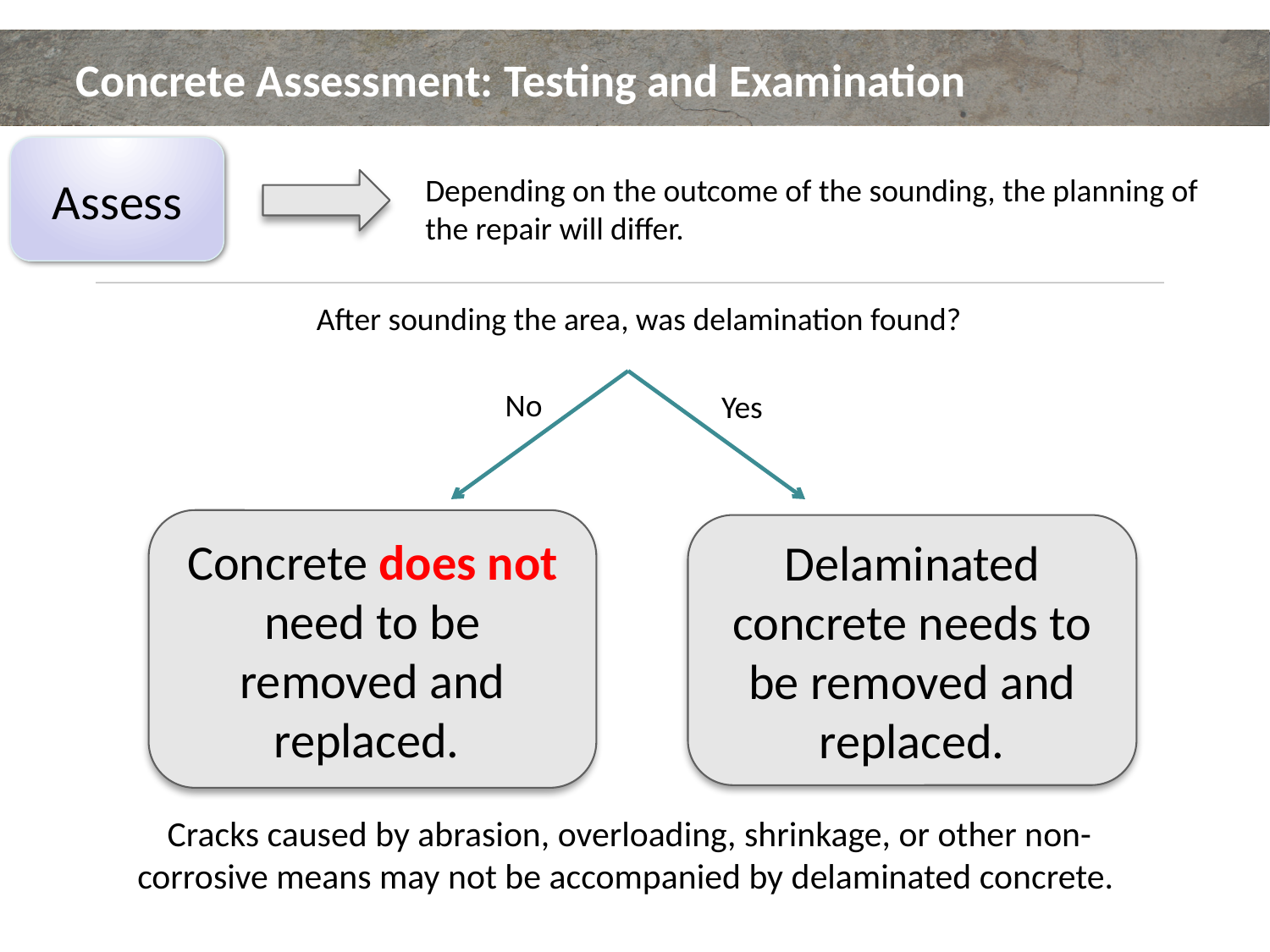

# Concrete Assessment: Testing and Examination

Assess
Depending on the outcome of the sounding, the planning of the repair will differ.

After sounding the area, was delamination found?
No
Yes
Concrete does not need to be removed and replaced.
Delaminated concrete needs to be removed and replaced.
Cracks caused by abrasion, overloading, shrinkage, or other non-corrosive means may not be accompanied by delaminated concrete.